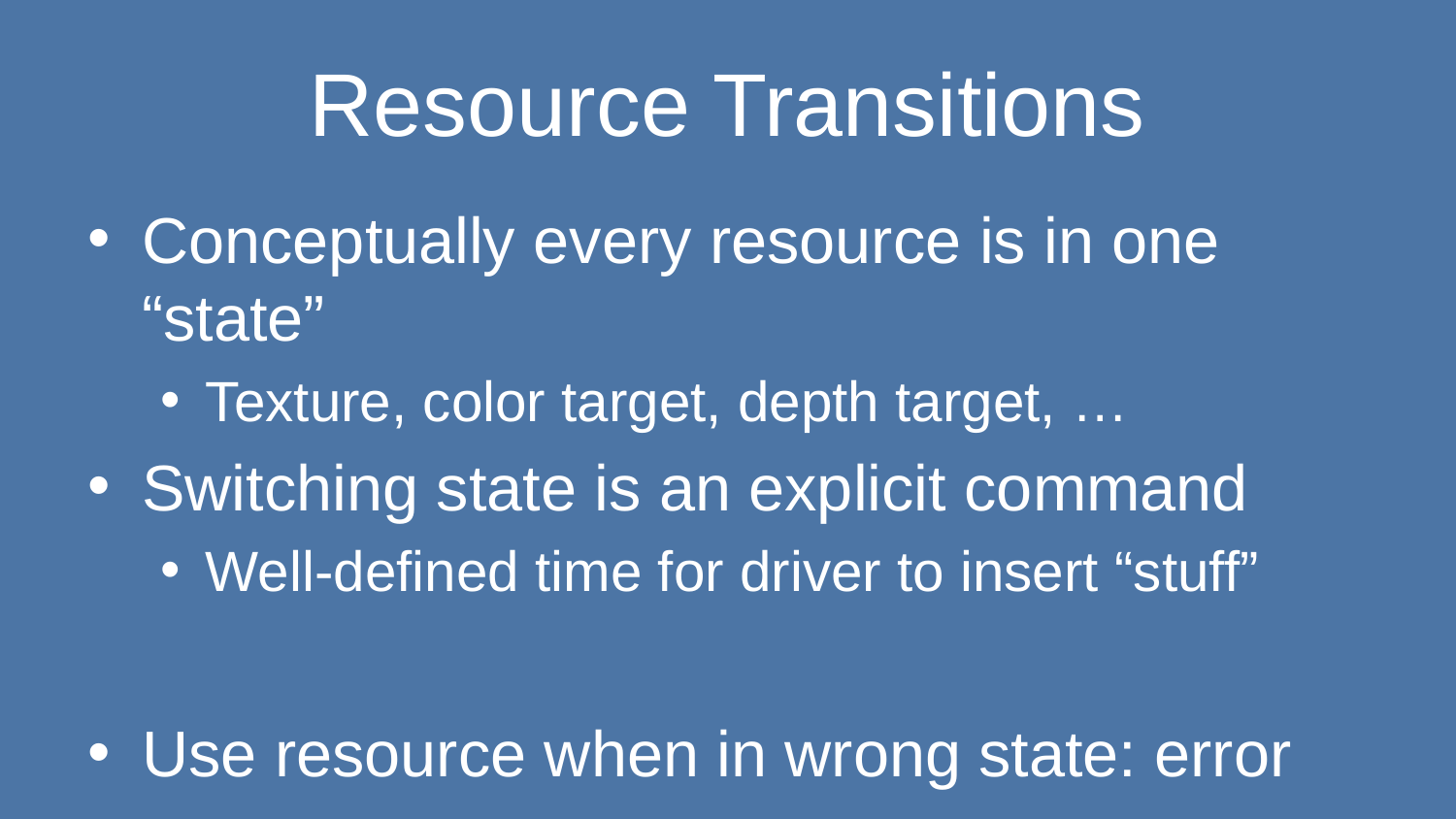

# Resource Transitions
Conceptually every resource is in one “state”
Texture, color target, depth target, …
Switching state is an explicit command
Well-defined time for driver to insert “stuff”

Use resource when in wrong state: error